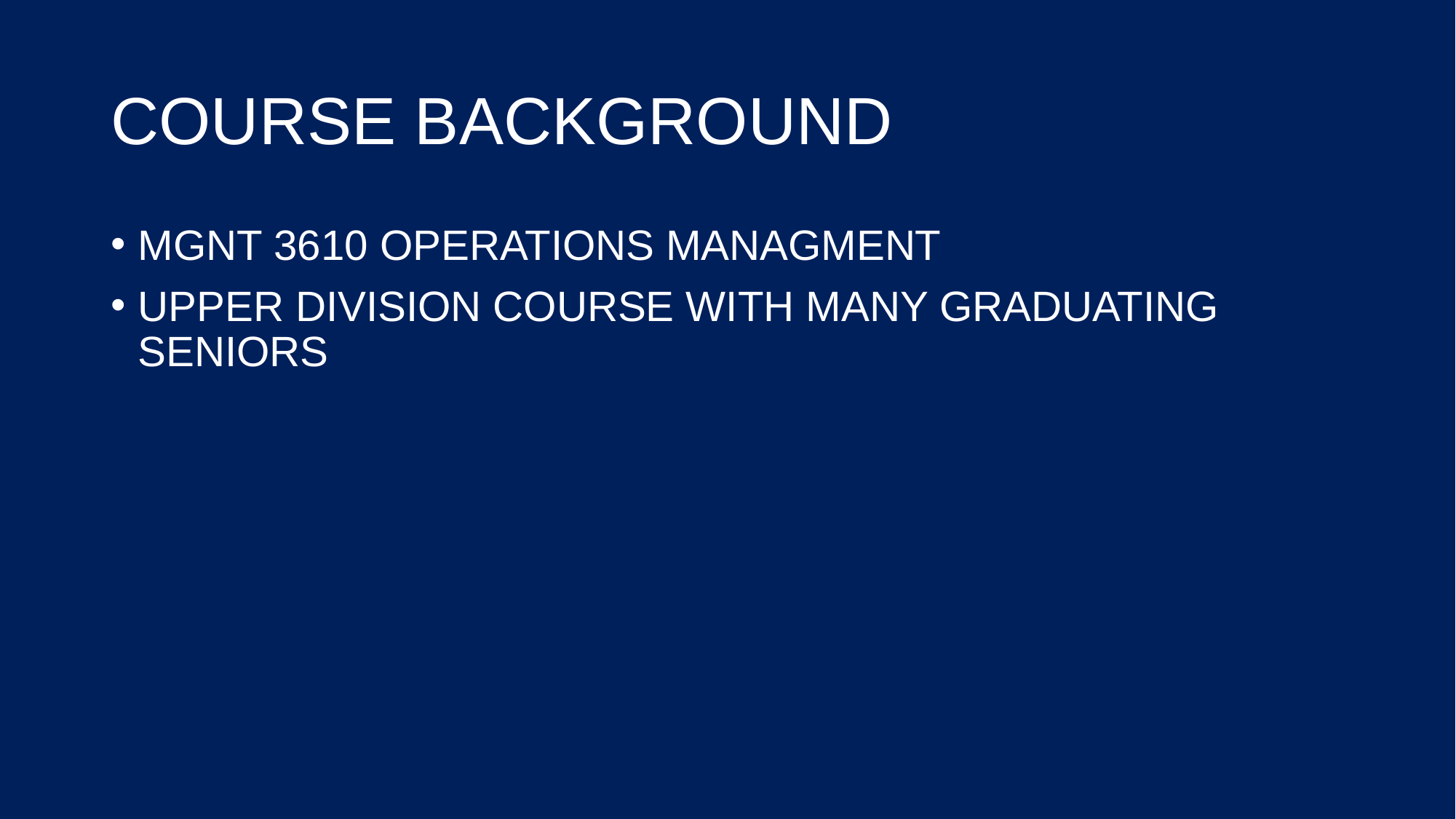

# COURSE BACKGROUND
MGNT 3610 OPERATIONS MANAGMENT
UPPER DIVISION COURSE WITH MANY GRADUATING SENIORS